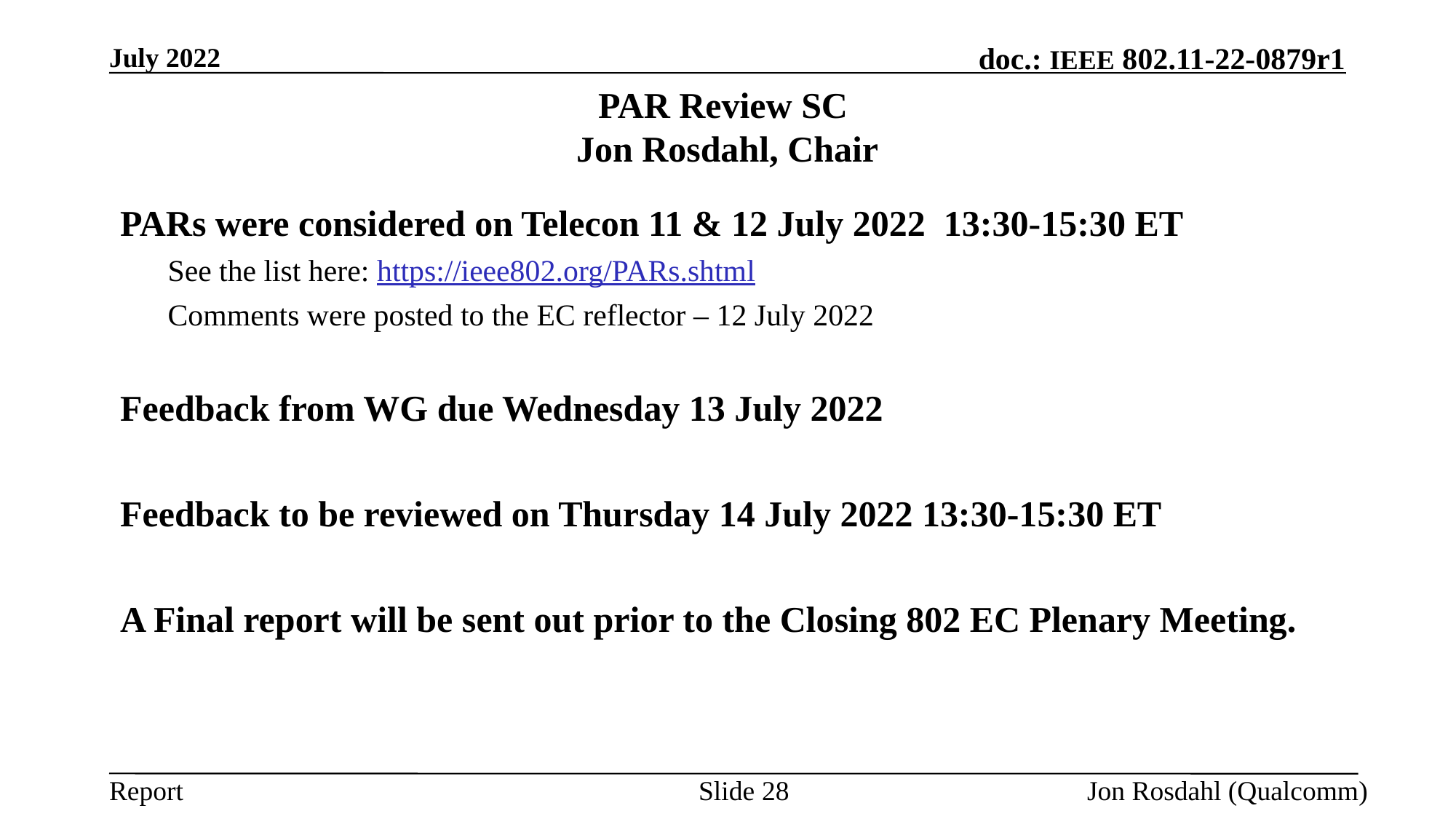

July 2022
# PAR Review SC Jon Rosdahl, Chair
PARs were considered on Telecon 11 & 12 July 2022  13:30-15:30 ET
See the list here: https://ieee802.org/PARs.shtml
Comments were posted to the EC reflector – 12 July 2022

Feedback from WG due Wednesday 13 July 2022

Feedback to be reviewed on Thursday 14 July 2022 13:30-15:30 ET

A Final report will be sent out prior to the Closing 802 EC Plenary Meeting.

Slide 28
Jon Rosdahl (Qualcomm)